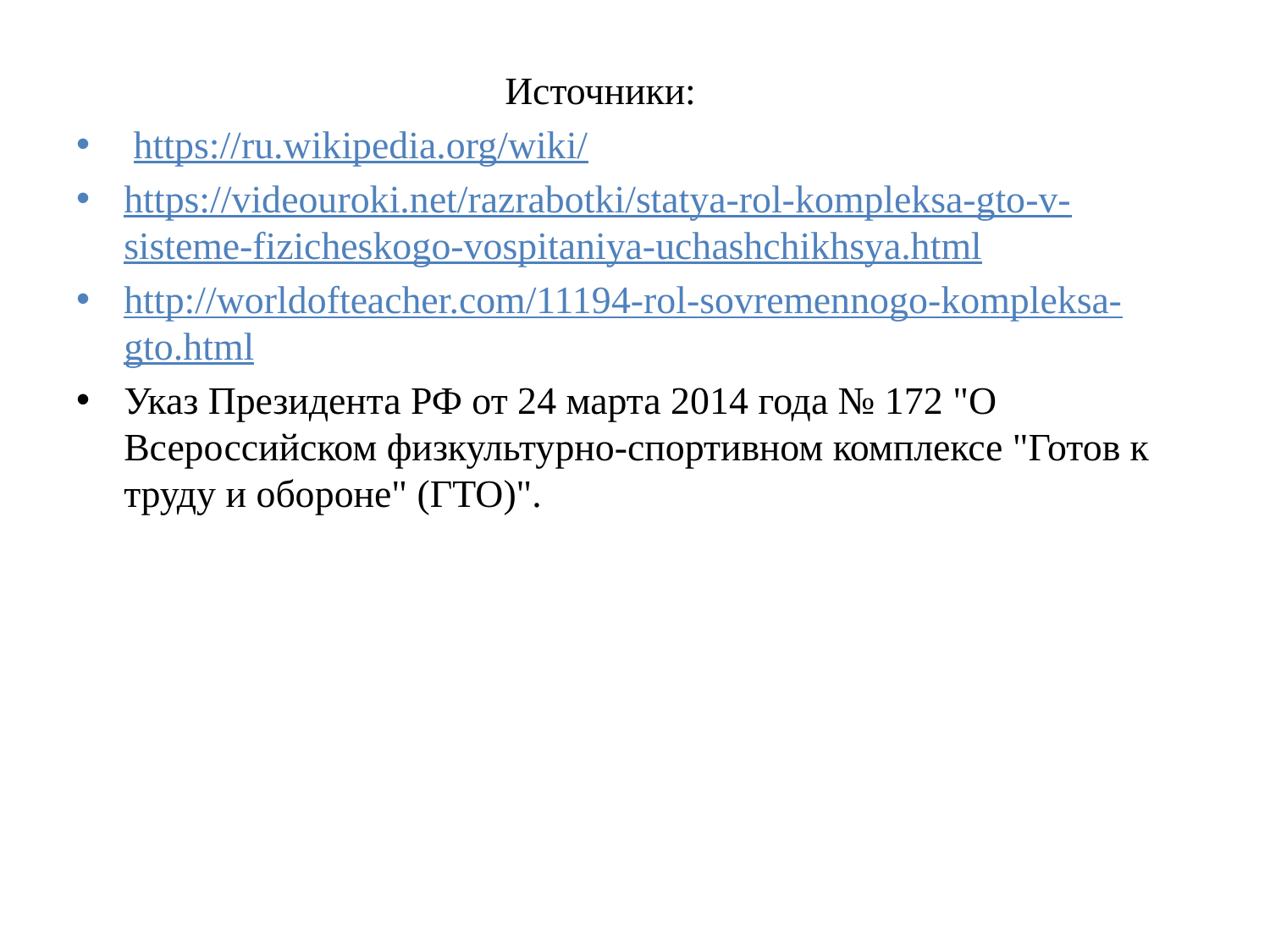

#
				Источники:
 https://ru.wikipedia.org/wiki/
https://videouroki.net/razrabotki/statya-rol-kompleksa-gto-v-sisteme-fizicheskogo-vospitaniya-uchashchikhsya.html
http://worldofteacher.com/11194-rol-sovremennogo-kompleksa-gto.html
Указ Президента РФ от 24 марта 2014 года № 172 "О Всероссийском физкультурно-спортивном комплексе "Готов к труду и обороне" (ГТО)".